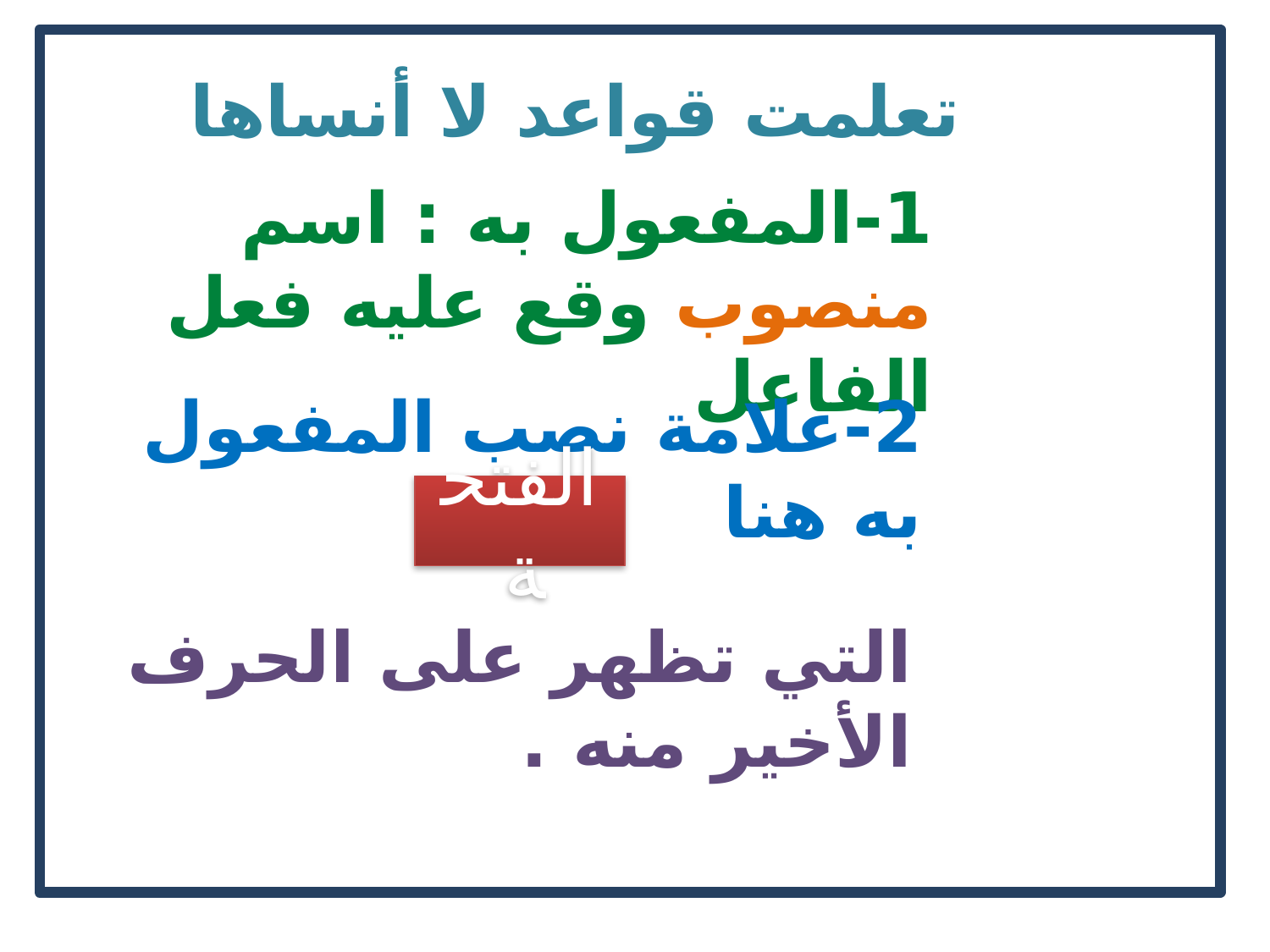

تعلمت قواعد لا أنساها
1-المفعول به : اسم منصوب وقع عليه فعل الفاعل
2-علامة نصب المفعول به هنا
الفتحة
التي تظهر على الحرف الأخير منه .